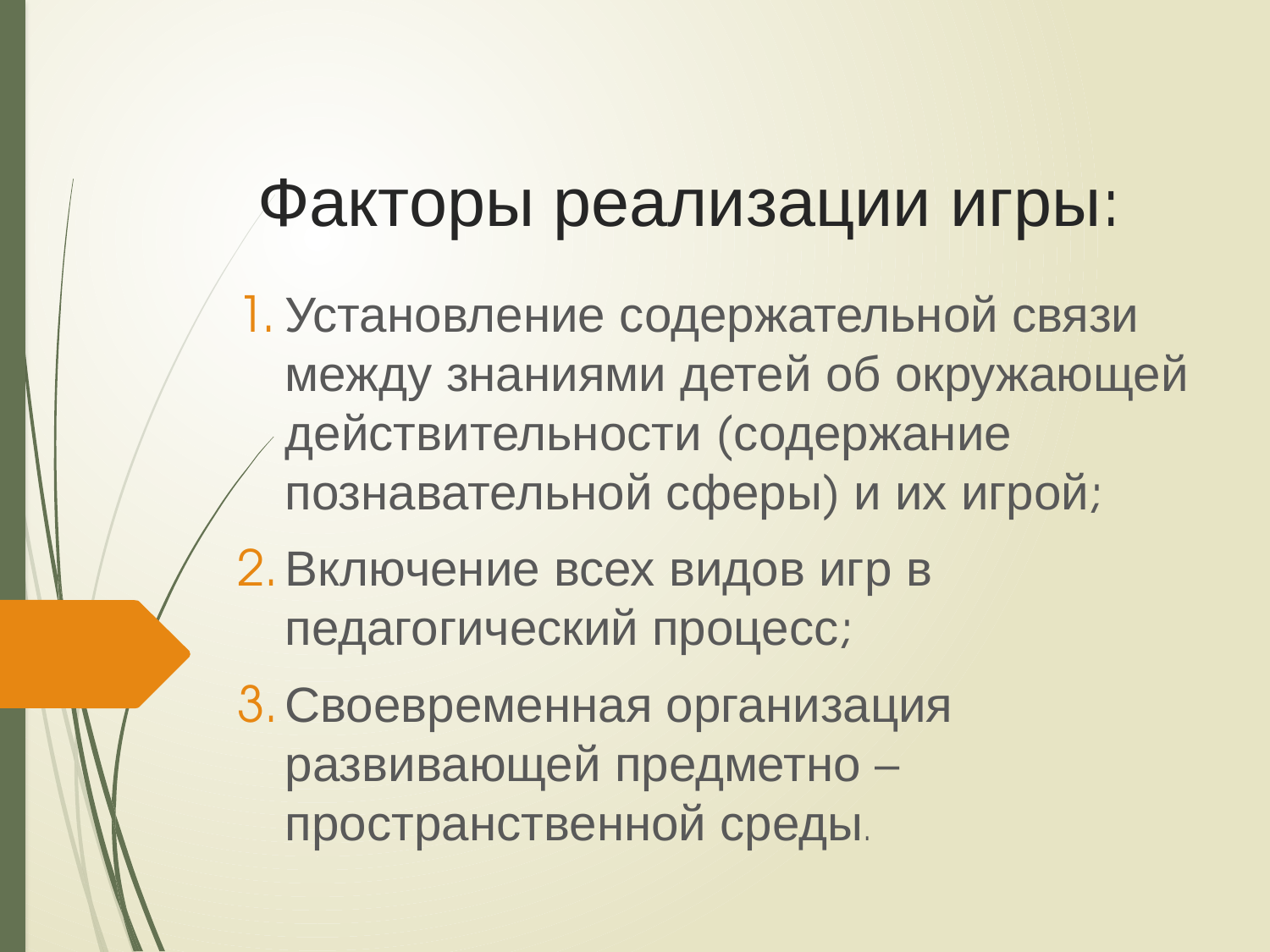

# Факторы реализации игры:
Установление содержательной связи между знаниями детей об окружающей действительности (содержание познавательной сферы) и их игрой;
Включение всех видов игр в педагогический процесс;
Своевременная организация развивающей предметно – пространственной среды.